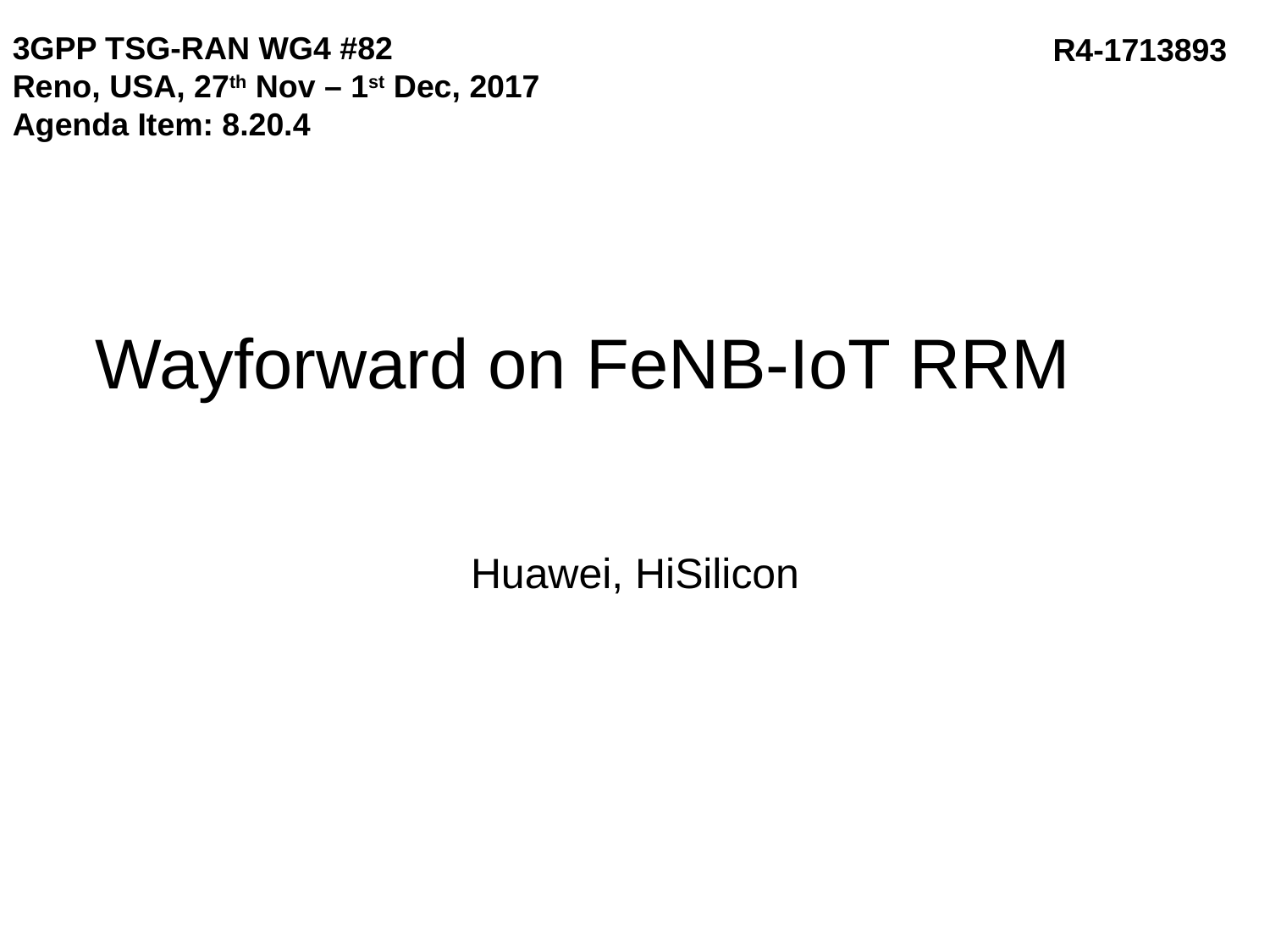

3GPP TSG-RAN WG4 #82
Reno, USA, 27th Nov – 1st Dec, 2017
Agenda Item: 8.20.4
R4-1713893
# Wayforward on FeNB-IoT RRM
Huawei, HiSilicon